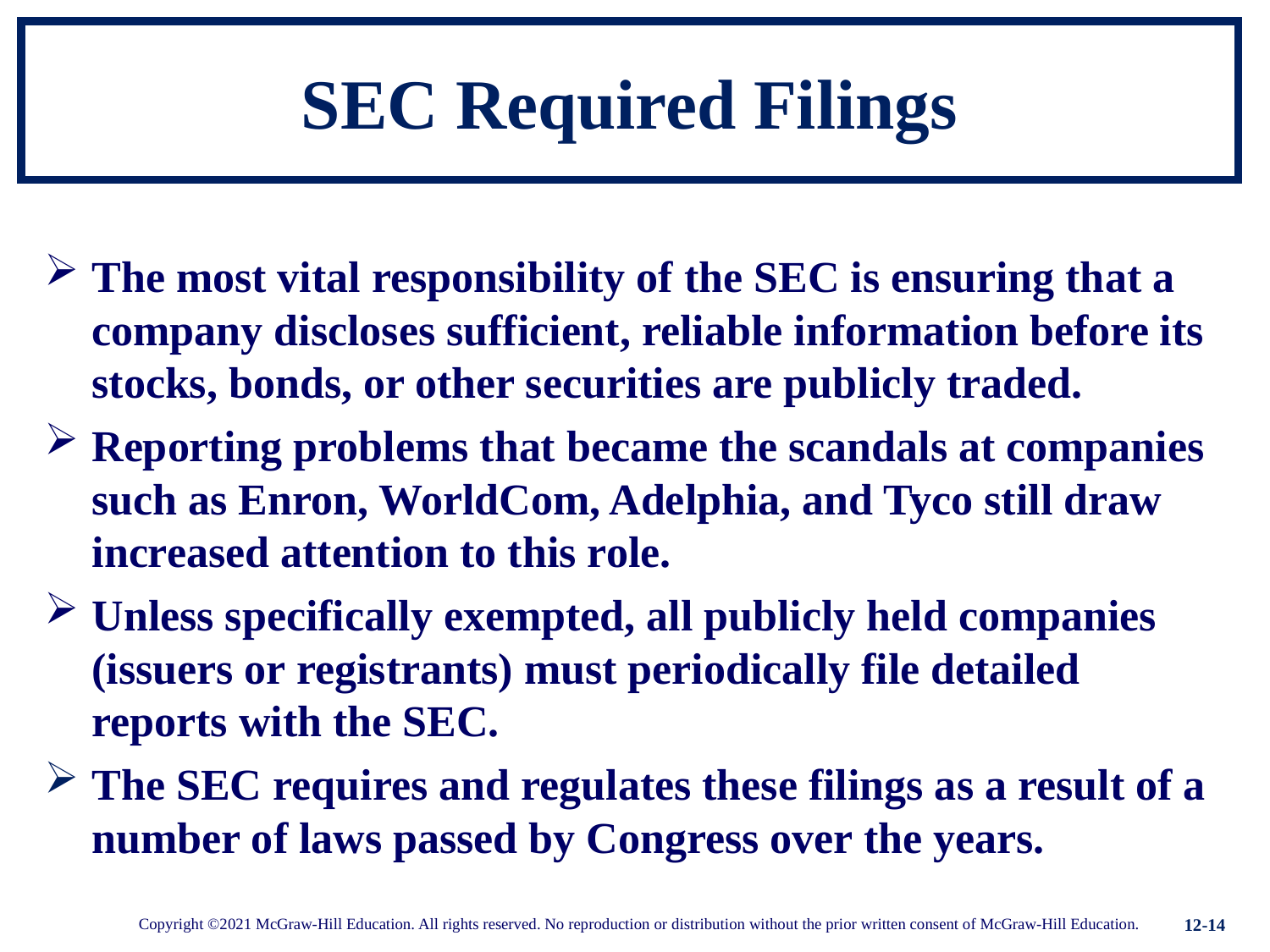

# SEC Required Filings

The most vital responsibility of the SEC is ensuring that a company discloses sufficient, reliable information before its stocks, bonds, or other securities are publicly traded.
Reporting problems that became the scandals at companies such as Enron, WorldCom, Adelphia, and Tyco still draw increased attention to this role.
Unless specifically exempted, all publicly held companies (issuers or registrants) must periodically file detailed reports with the SEC.
The SEC requires and regulates these filings as a result of a number of laws passed by Congress over the years.

12-14
Copyright ©2021 McGraw-Hill Education. All rights reserved. No reproduction or distribution without the prior written consent of McGraw-Hill Education.